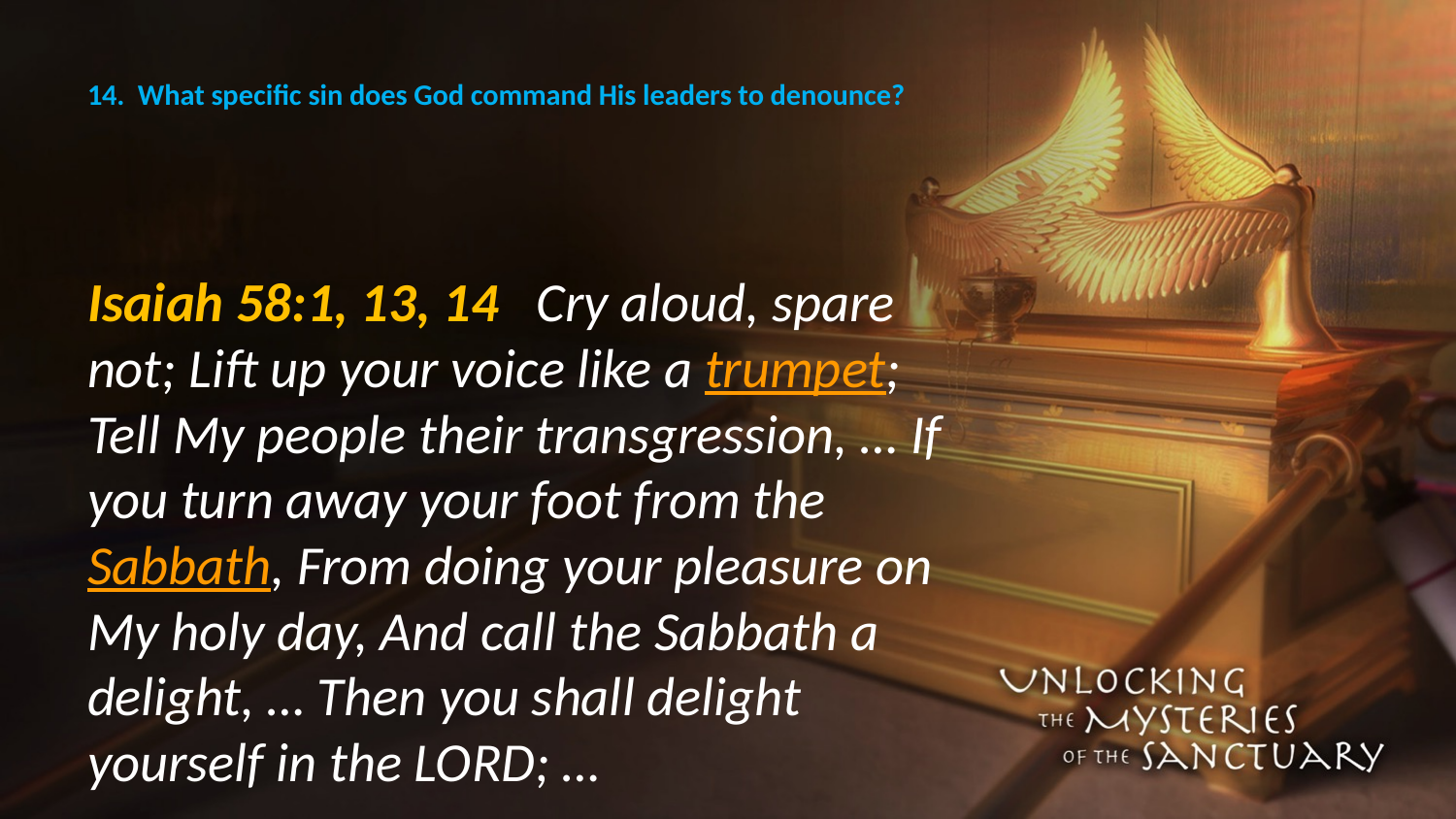

# 14.  What specific sin does God command His leaders to denounce?

Isaiah 58:1, 13, 14   Cry aloud, spare not; Lift up your voice like a trumpet; Tell My people their transgression, … If you turn away your foot from the Sabbath, From doing your pleasure on My holy day, And call the Sabbath a delight, … Then you shall delight yourself in the LORD; …